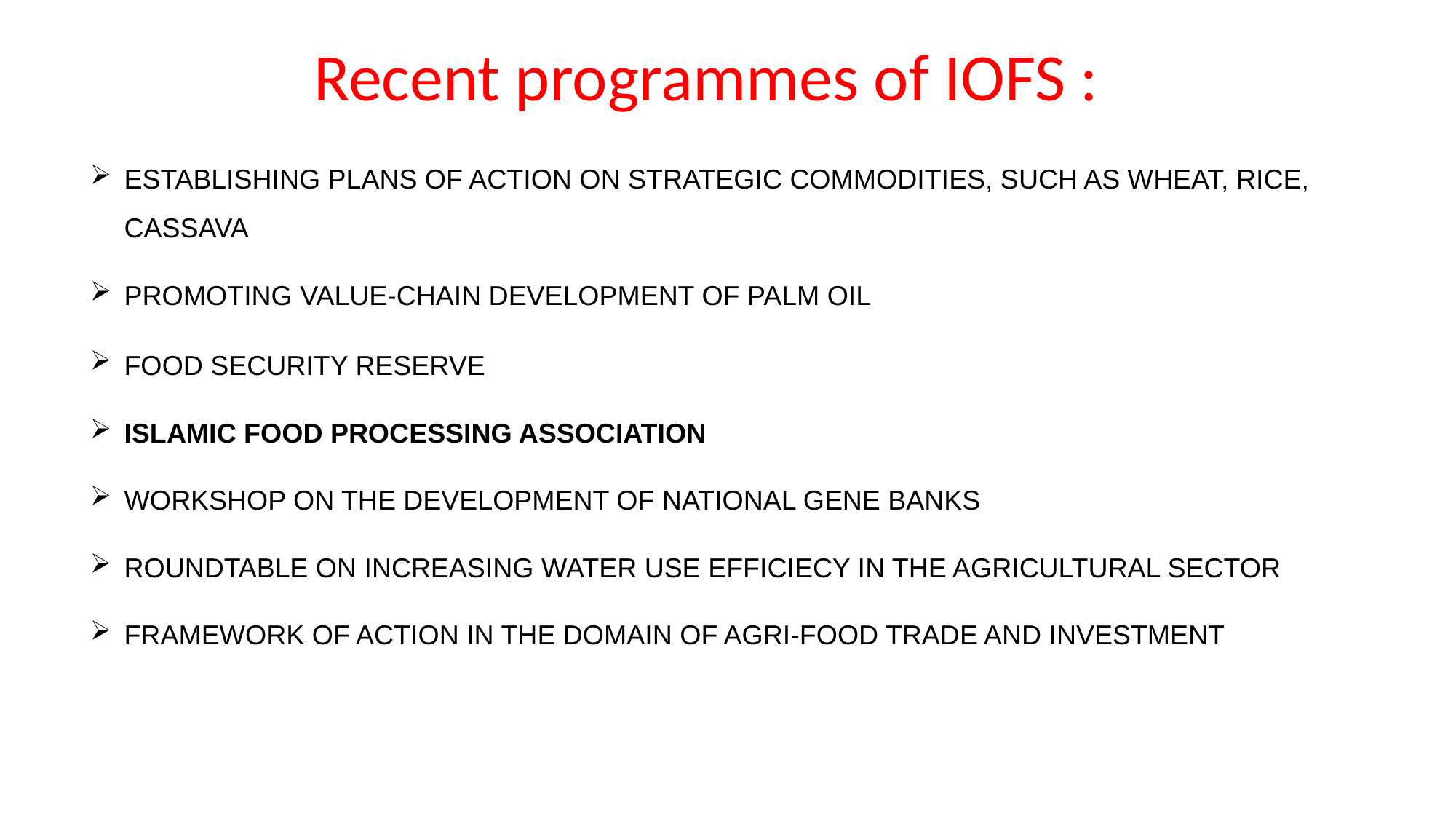

Recent programmes of IOFS :
ESTABLISHING PLANS OF ACTION ON STRATEGIC COMMODITIES, SUCH AS WHEAT, RICE, CASSAVA
PROMOTING VALUE-CHAIN DEVELOPMENT OF PALM OIL
FOOD SECURITY RESERVE
ISLAMIC FOOD PROCESSING ASSOCIATION
WORKSHOP ON THE DEVELOPMENT OF NATIONAL GENE BANKS
ROUNDTABLE ON INCREASING WATER USE EFFICIECY IN THE AGRICULTURAL SECTOR
FRAMEWORK OF ACTION IN THE DOMAIN OF AGRI-FOOD TRADE AND INVESTMENT